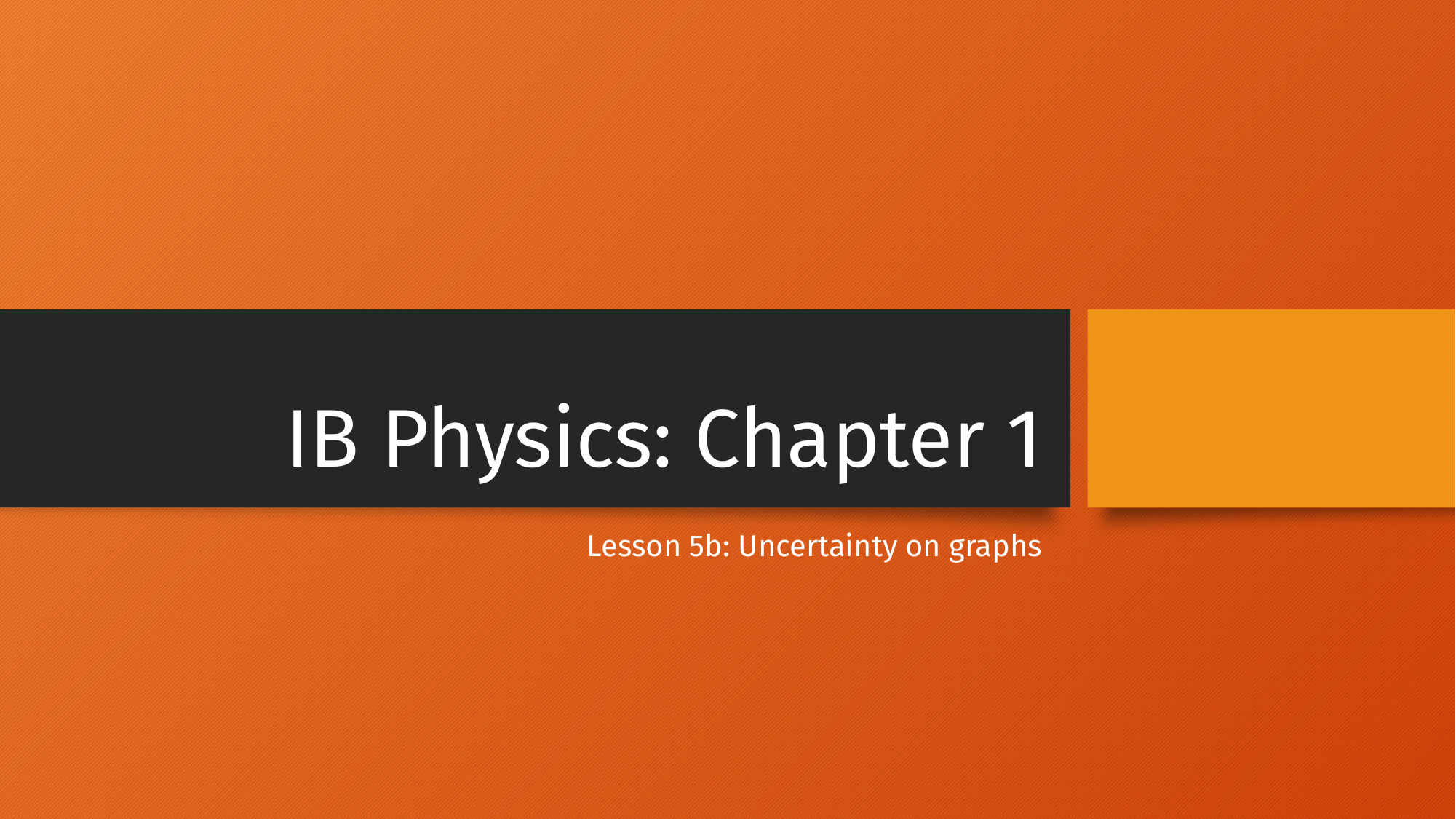

# IB Physics: Chapter 1
Lesson 5b: Uncertainty on graphs